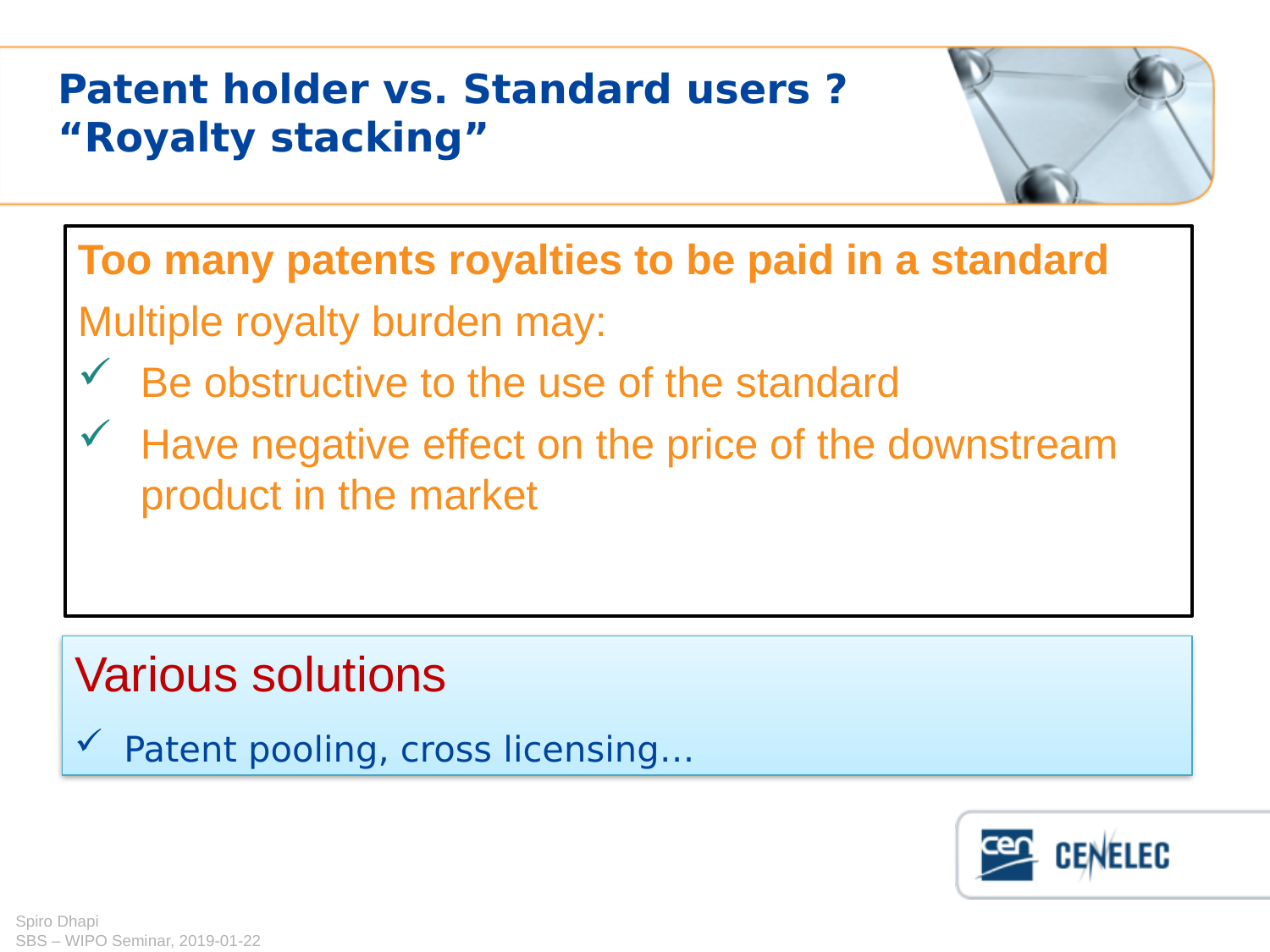

# Patent holder vs. Standard users ? “Royalty stacking”
Too many patents royalties to be paid in a standard
Multiple royalty burden may:
Be obstructive to the use of the standard
Have negative effect on the price of the downstream product in the market

Various solutions

Patent pooling, cross licensing…
Spiro Dhapi
SBS – WIPO Seminar, 2019-01-22